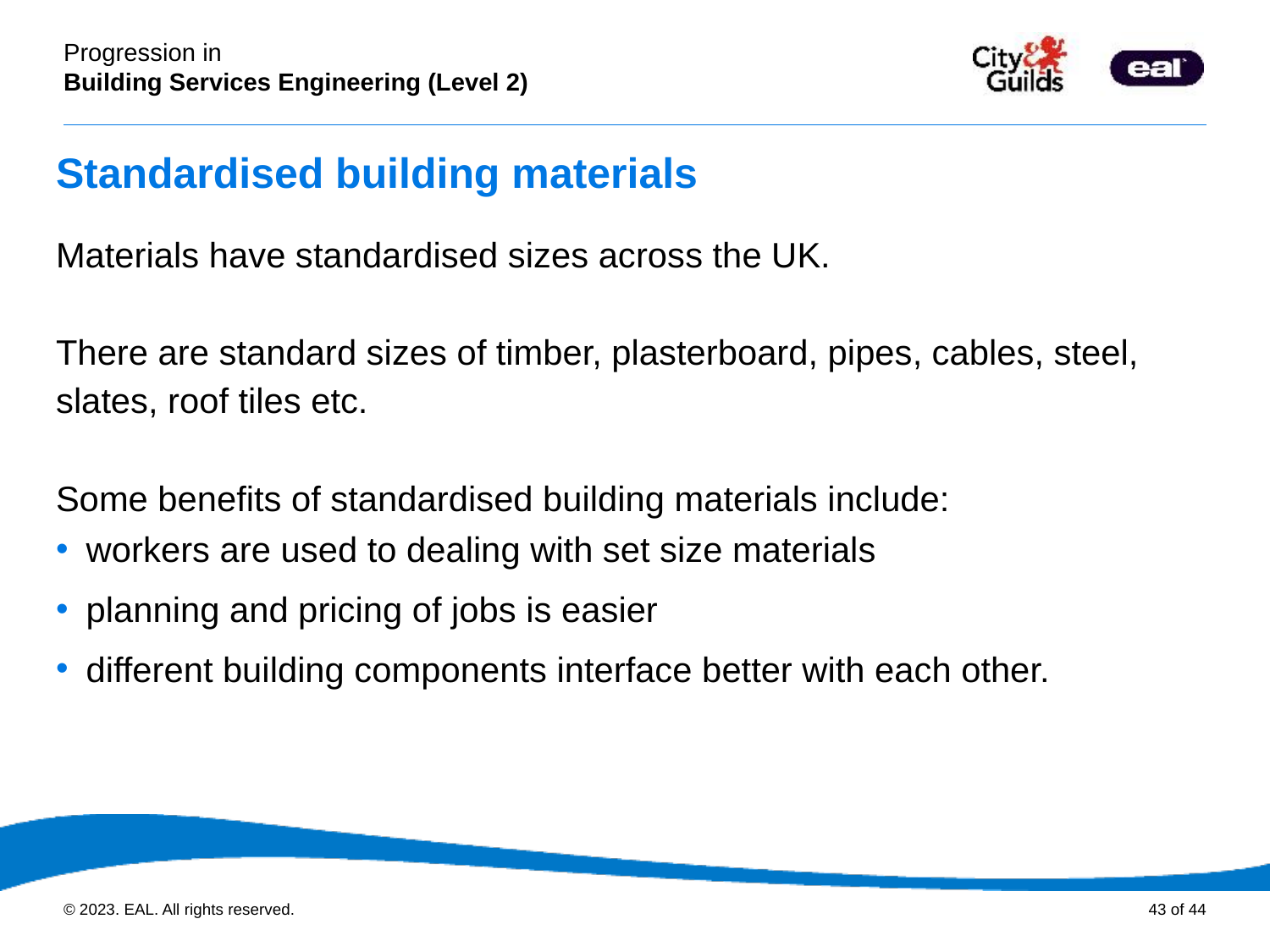

# Standardised building materials
Materials have standardised sizes across the UK.

There are standard sizes of timber, plasterboard, pipes, cables, steel, slates, roof tiles etc.

Some benefits of standardised building materials include:
workers are used to dealing with set size materials
planning and pricing of jobs is easier
different building components interface better with each other.